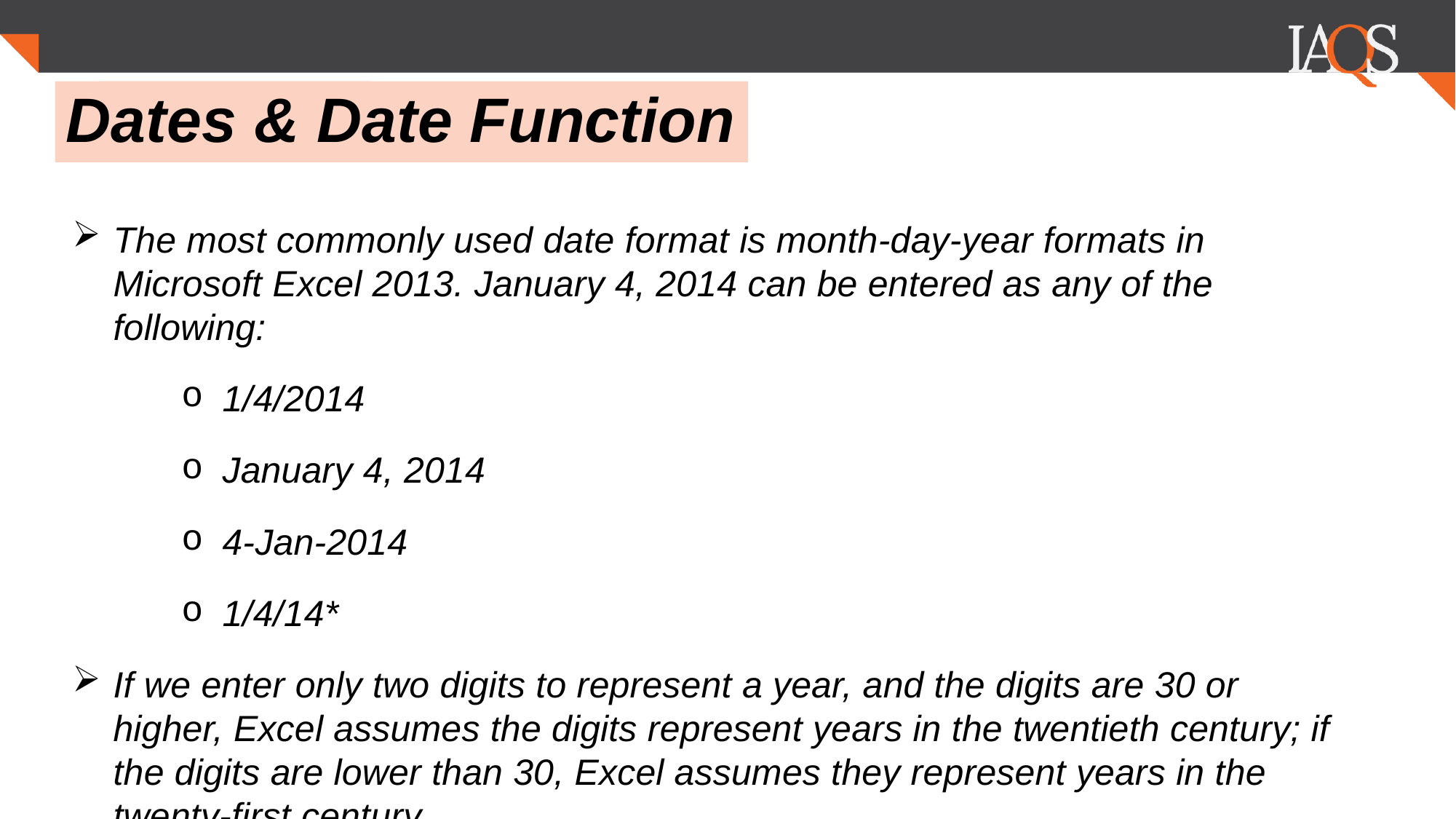

.
# Dates & Date Function

The most commonly used date format is month-day-year formats in Microsoft Excel 2013. January 4, 2014 can be entered as any of the following:
1/4/2014
January 4, 2014
4-Jan-2014
1/4/14*
If we enter only two digits to represent a year, and the digits are 30 or higher, Excel assumes the digits represent years in the twentieth century; if the digits are lower than 30, Excel assumes they represent years in the twenty-first century.